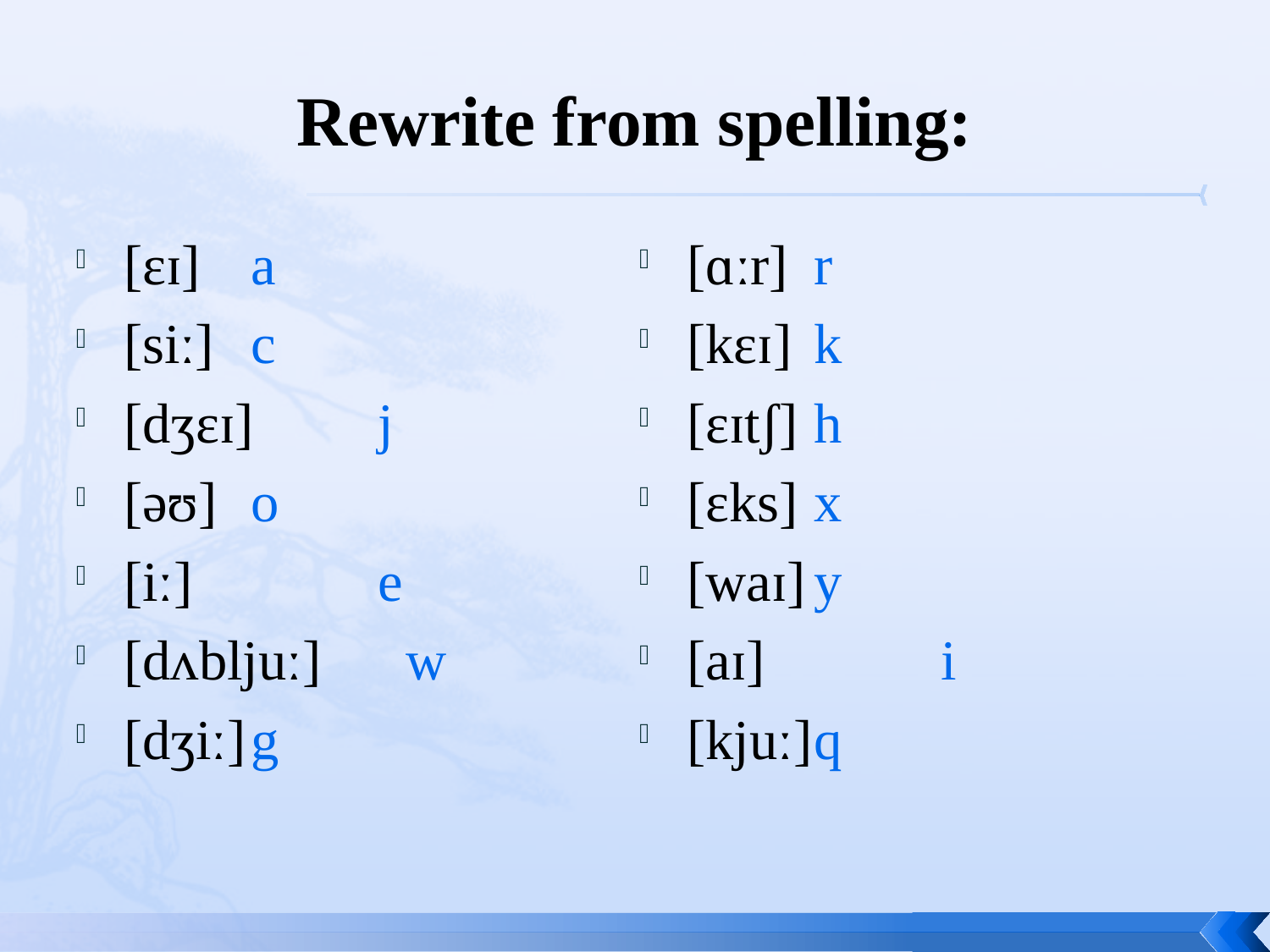

# Rewrite from spelling:
[ɛɪ]	a
[siː]	c
[dʒɛɪ]	j
[əʊ]	o
[iː]		e
[dʌbljuː]	  w
[dʒiː]	g
[ɑːr]	r
[kɛɪ]	k
[ɛɪtʃ]	h
[ɛks]	x
[waɪ]	y
[aɪ]		i
[kjuː]	q